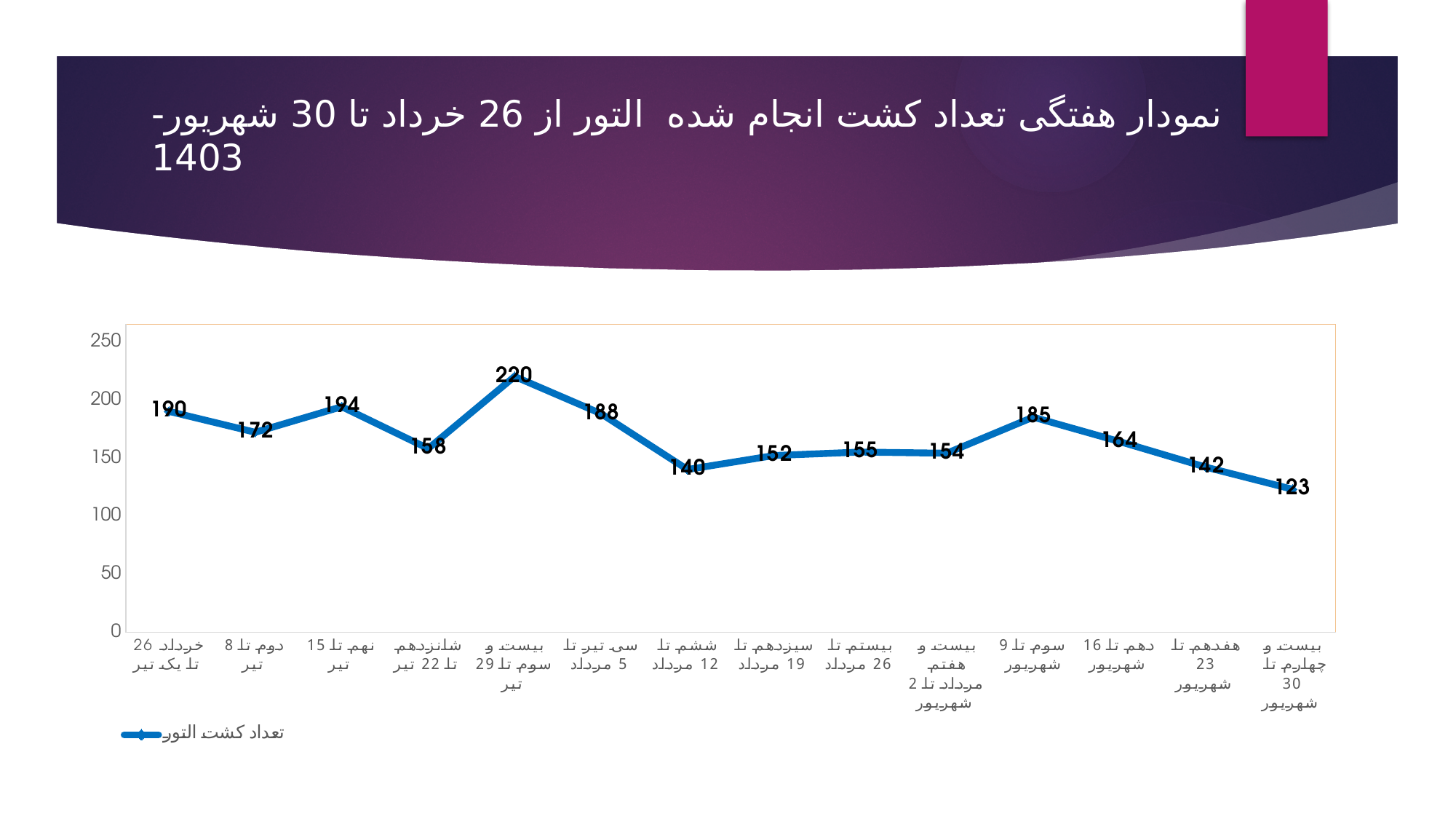

# نمودار هفتگی تعداد کشت انجام شده  التور از 26 خرداد تا 30 شهریور-1403

### Chart

| Category | تعداد کشت التور |
|---|---|
| 26 خرداد تا یک تیر  | 190.0 |
| دوم تا 8 تیر  | 172.0 |
| نهم تا 15 تیر  | 194.0 |
| شانزدهم تا 22 تیر  | 158.0 |
| بیست و سوم تا 29 تیر  | 220.0 |
| سی تیر تا 5 مرداد  | 188.0 |
| ششم تا 12 مرداد  | 140.0 |
| سیزدهم تا 19 مرداد  | 152.0 |
| بیستم تا 26 مرداد  | 155.0 |
| بیست و هفتم مرداد تا 2 شهریور  | 154.0 |
| سوم تا 9 شهریور | 185.0 |
| دهم تا 16 شهریور  | 164.0 |
| هفدهم تا 23 شهریور  | 142.0 |
| بیست و چهارم تا  30 شهریور  | 123.0 |